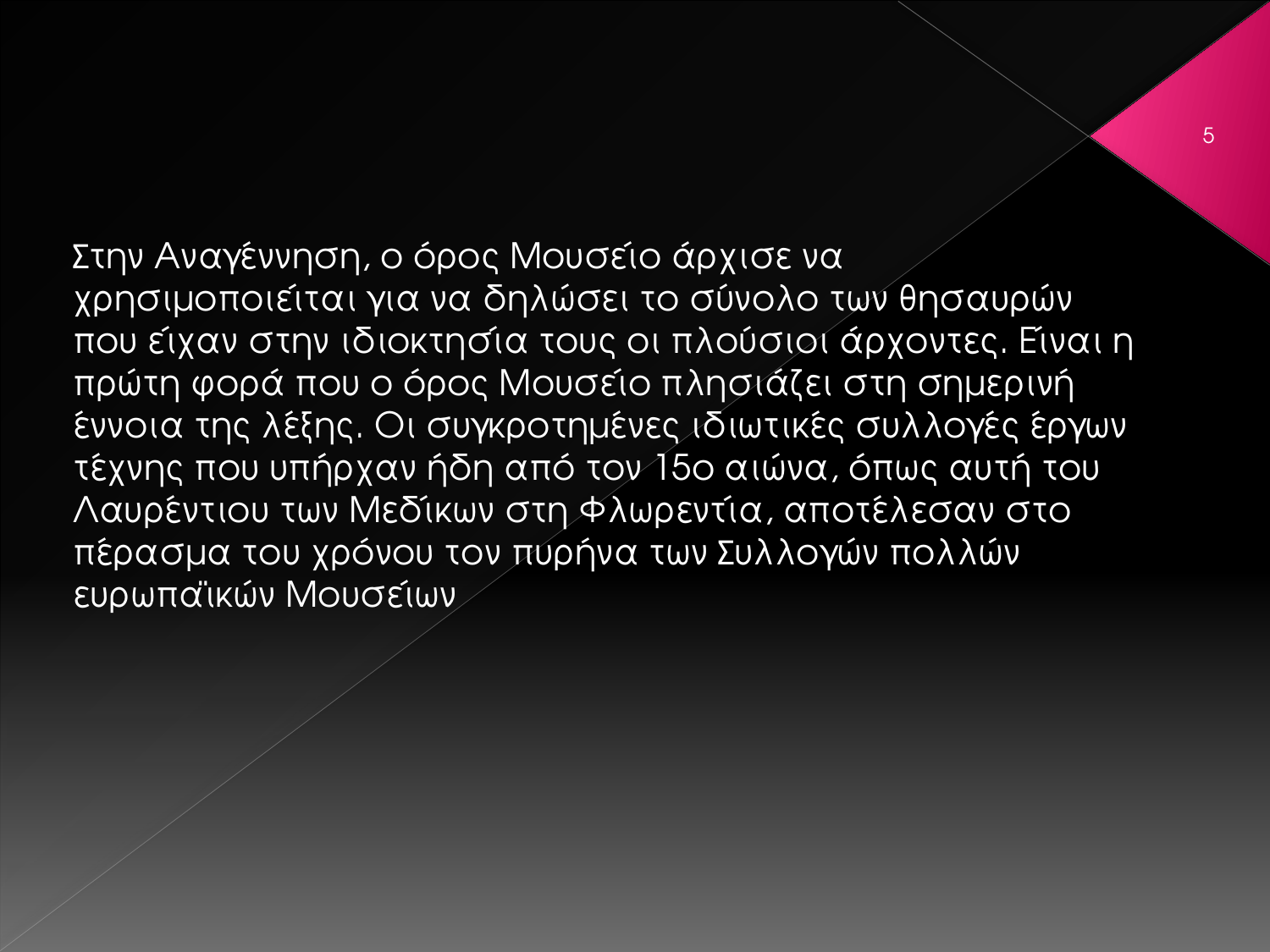

#
5
Στην Αναγέννηση, ο όρος Μουσείο άρχισε να χρησιμοποιείται για να δηλώσει το σύνολο των θησαυρών που είχαν στην ιδιοκτησία τους οι πλούσιοι άρχοντες. Είναι η πρώτη φορά που ο όρος Μουσείο πλησιάζει στη σημερινή έννοια της λέξης. Οι συγκροτημένες ιδιωτικές συλλογές έργων τέχνης που υπήρχαν ήδη από τον 15ο αιώνα, όπως αυτή του Λαυρέντιου των Μεδίκων στη Φλωρεντία, αποτέλεσαν στο πέρασμα του χρόνου τον πυρήνα των Συλλογών πολλών ευρωπαϊκών Μουσείων